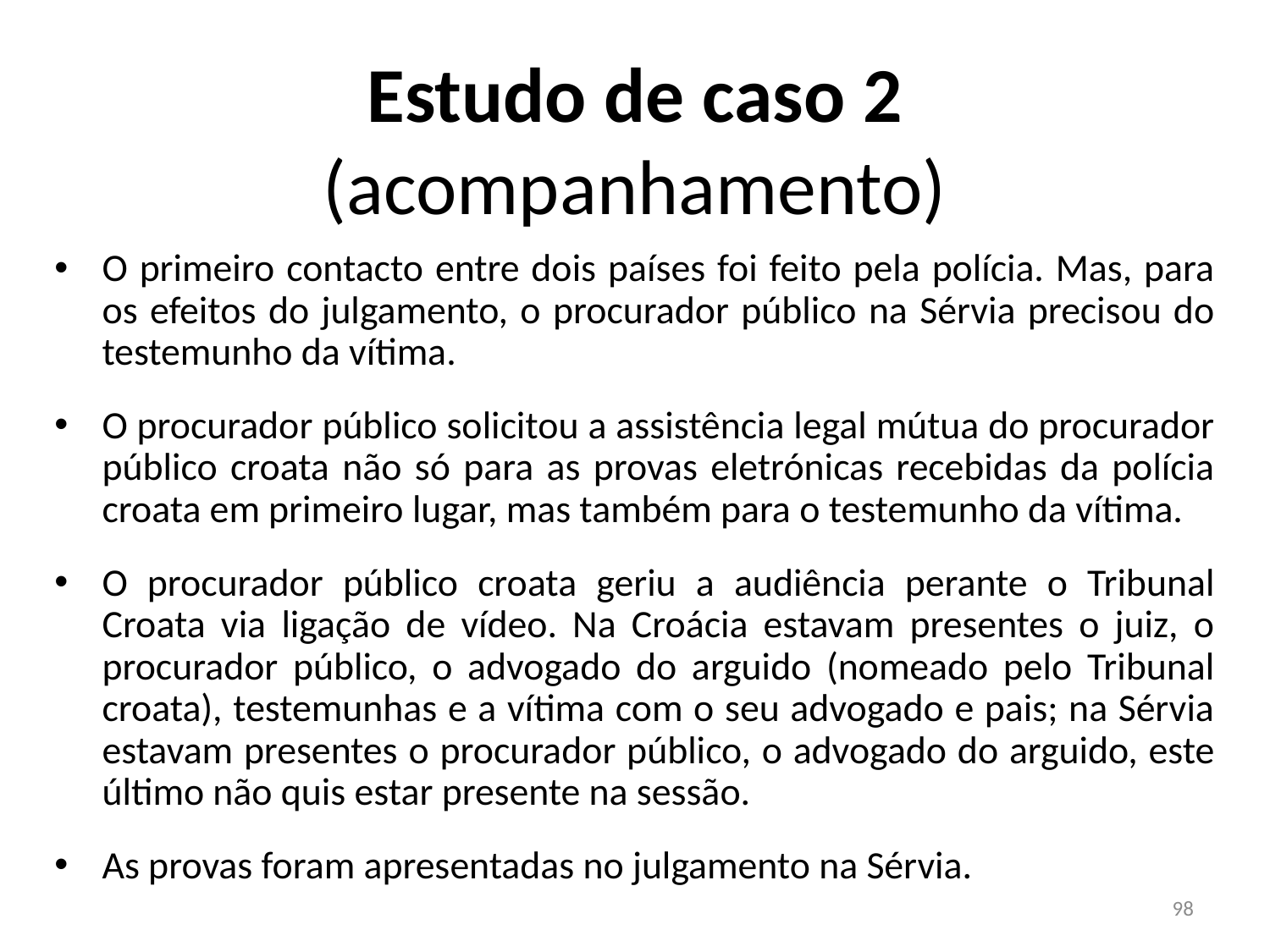

# Estudo de caso 2 (acompanhamento)
O primeiro contacto entre dois países foi feito pela polícia. Mas, para os efeitos do julgamento, o procurador público na Sérvia precisou do testemunho da vítima.
O procurador público solicitou a assistência legal mútua do procurador público croata não só para as provas eletrónicas recebidas da polícia croata em primeiro lugar, mas também para o testemunho da vítima.
O procurador público croata geriu a audiência perante o Tribunal Croata via ligação de vídeo. Na Croácia estavam presentes o juiz, o procurador público, o advogado do arguido (nomeado pelo Tribunal croata), testemunhas e a vítima com o seu advogado e pais; na Sérvia estavam presentes o procurador público, o advogado do arguido, este último não quis estar presente na sessão.
As provas foram apresentadas no julgamento na Sérvia.

98